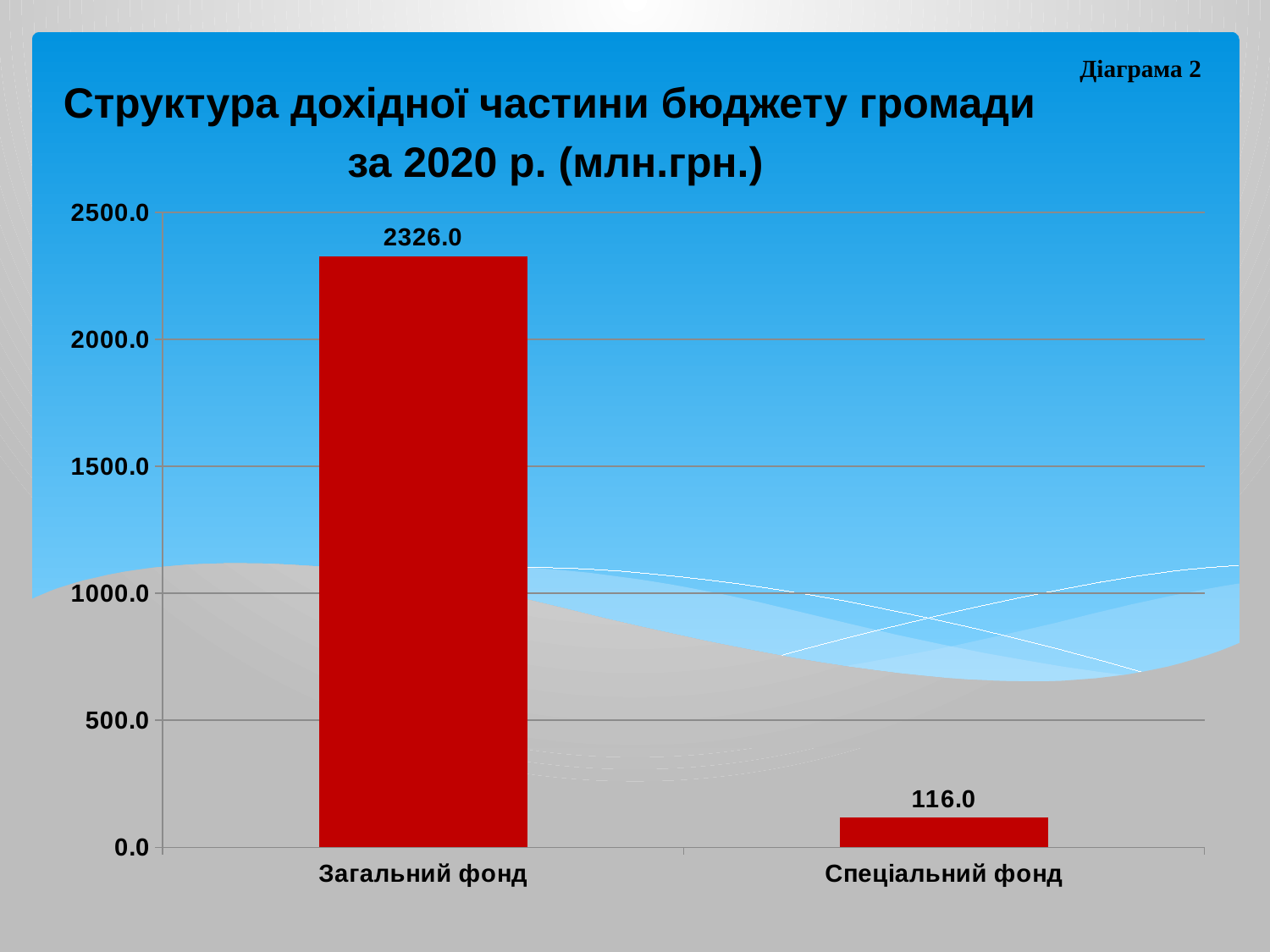

Діаграма 2

Структура дохідної частини бюджету громади
 за 2020 р. (млн.грн.)

### Chart

| Category |  |
|---|---|
| Загальний фонд | 2326.0 |
| Спеціальний фонд | 116.0 |